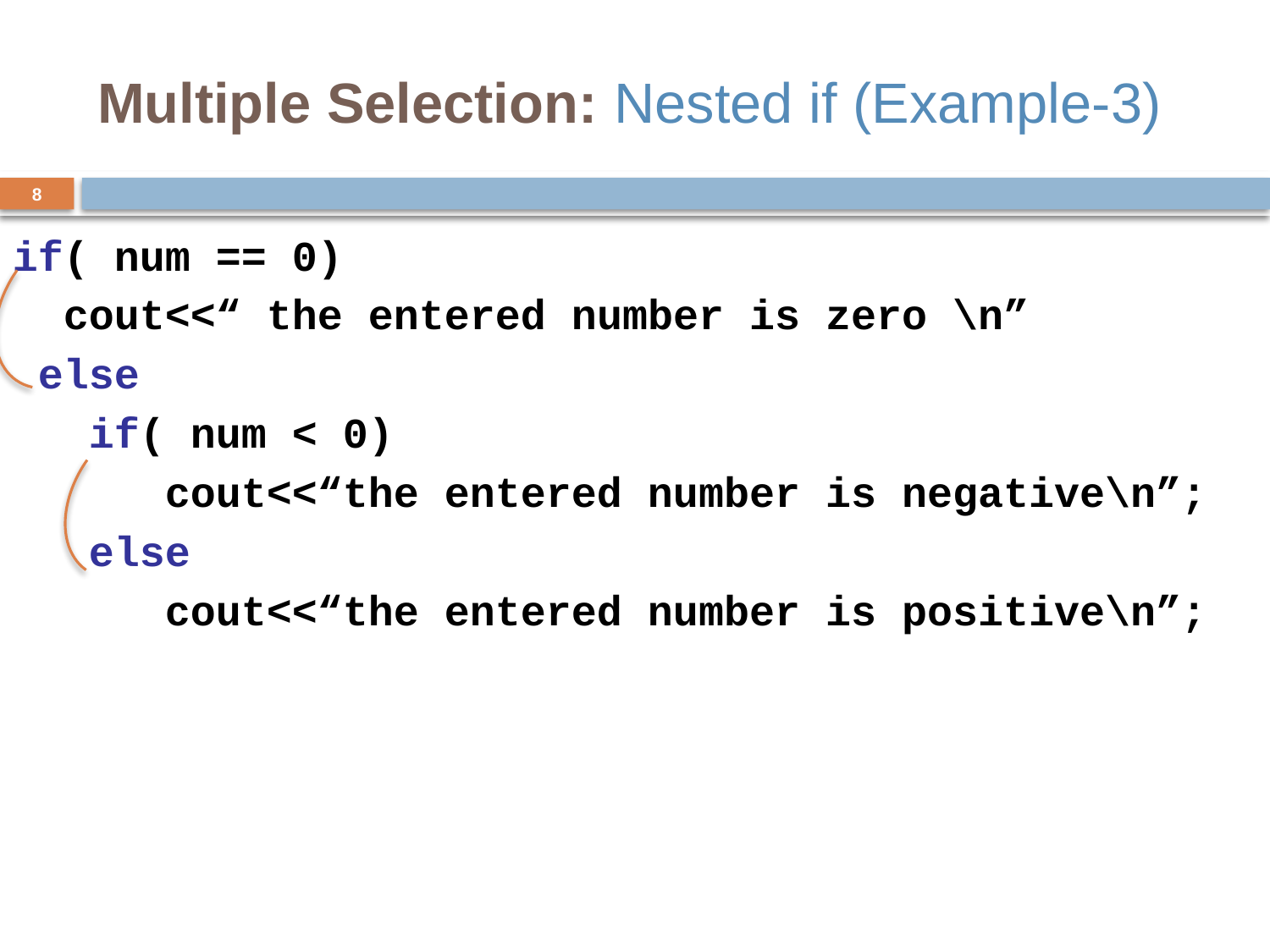

# Multiple Selection: Nested if (Example-3)
8

if( num == 0)
  cout<<“ the entered number is zero \n”
 else
   if( num < 0)
      cout<<“the entered number is negative\n”;
   else
      cout<<“the entered number is positive\n”;